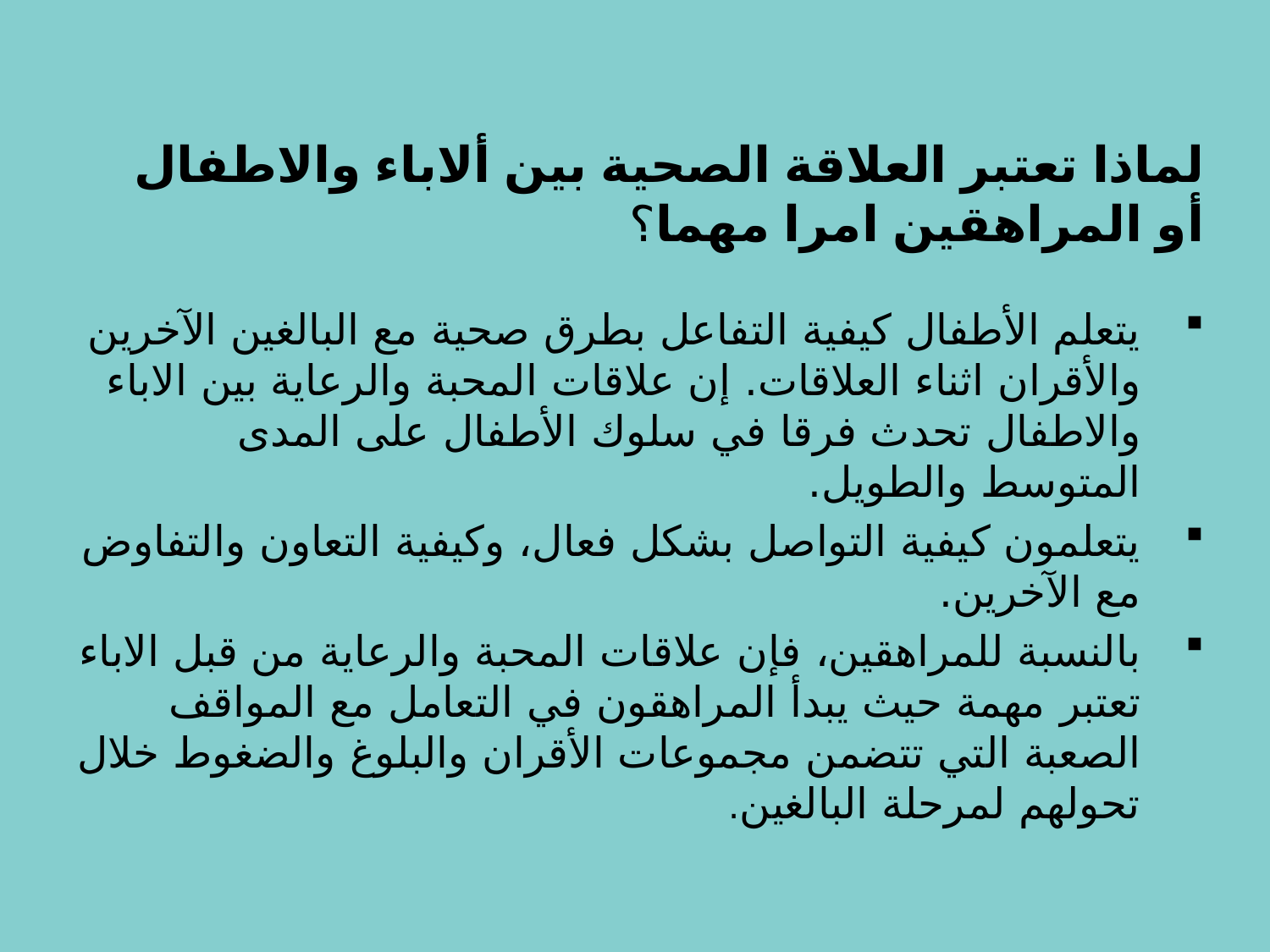

# لماذا تعتبر العلاقة الصحية بين ألاباء والاطفال أو المراهقين امرا مهما؟
يتعلم الأطفال كيفية التفاعل بطرق صحية مع البالغين الآخرين والأقران اثناء العلاقات. إن علاقات المحبة والرعاية بين الاباء والاطفال تحدث فرقا في سلوك الأطفال على المدى المتوسط والطويل.
يتعلمون كيفية التواصل بشكل فعال، وكيفية التعاون والتفاوض مع الآخرين.
بالنسبة للمراهقين، فإن علاقات المحبة والرعاية من قبل الاباء تعتبر مهمة حيث يبدأ المراهقون في التعامل مع المواقف الصعبة التي تتضمن مجموعات الأقران والبلوغ والضغوط خلال تحولهم لمرحلة البالغين.